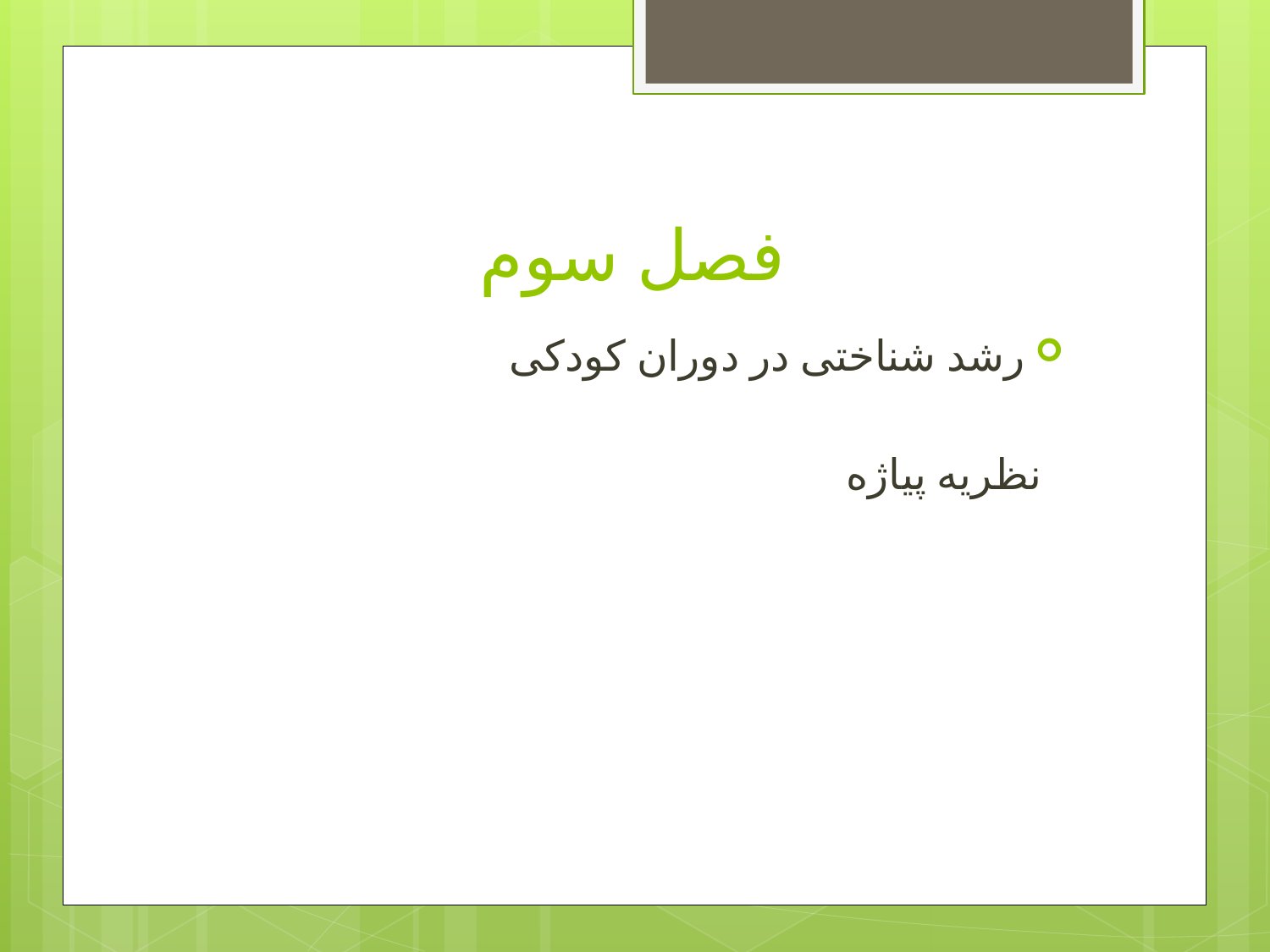

# فصل سوم
رشد شناختی در دوران کودکی

  نظریه پیاژه